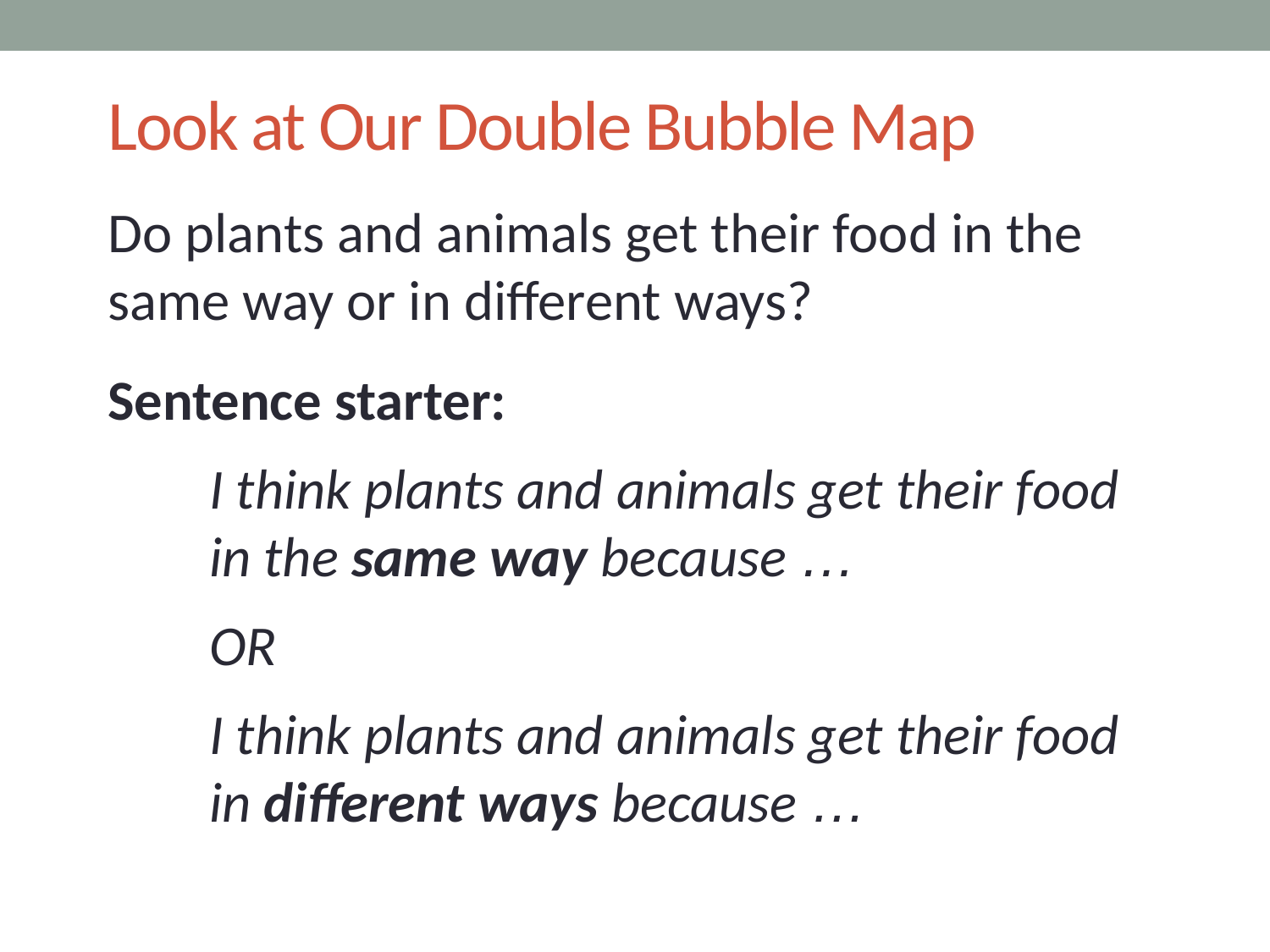

# Look at Our Double Bubble Map
Do plants and animals get their food in the same way or in different ways?
Sentence starter:
I think plants and animals get their food in the same way because …
OR
I think plants and animals get their food in different ways because …